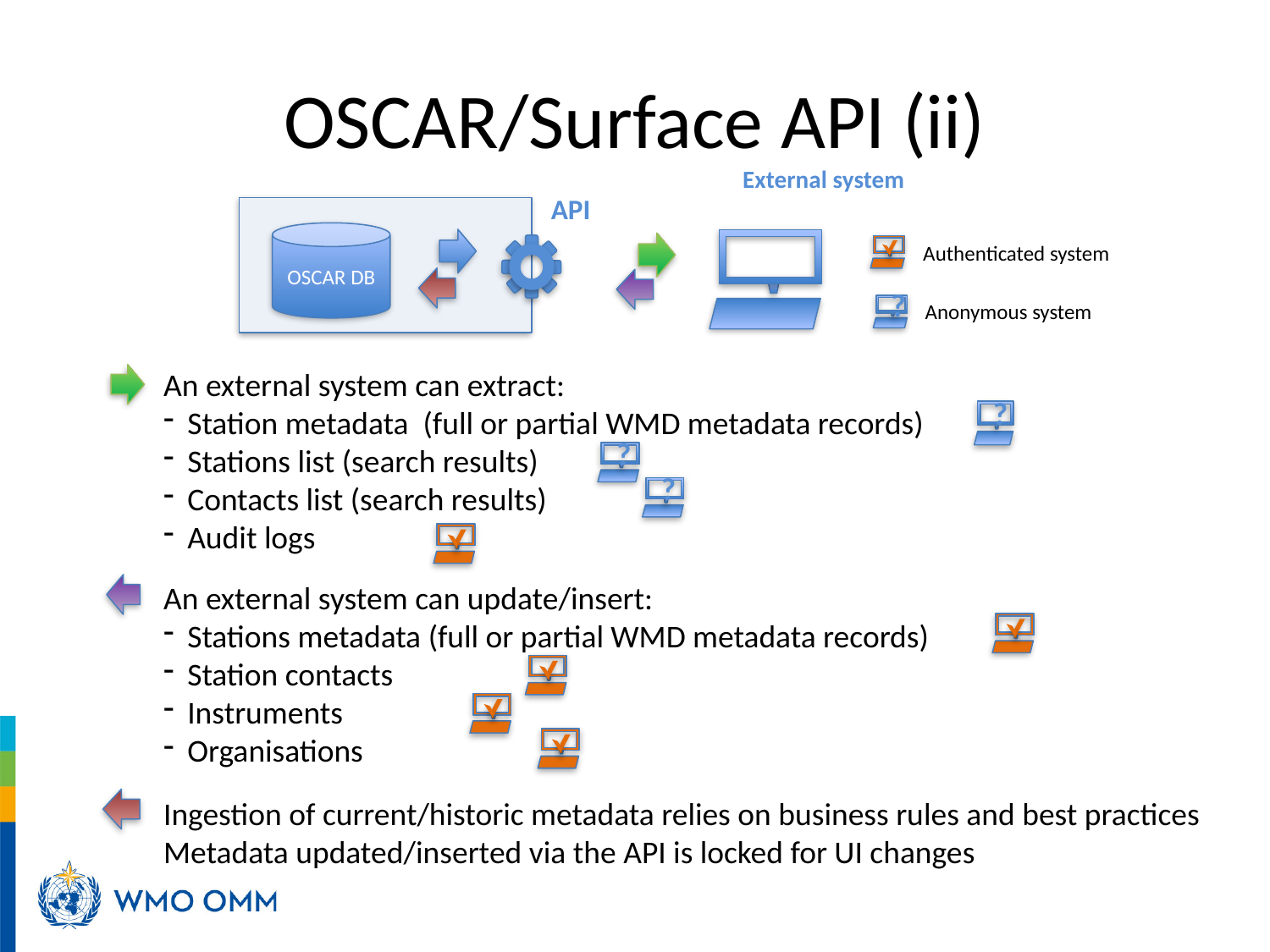

# OSCAR/Surface API (ii)
External system
API

OSCAR DB

Authenticated system

Anonymous system
?

An external system can extract:
Station metadata  (full or partial WMD metadata records)
Stations list (search results)
Contacts list (search results)
Audit logs

An external system can update/insert:
Stations metadata (full or partial WMD metadata records)
Station contacts
Instruments
Organisations

Ingestion of current/historic metadata relies on business rules and best practices
Metadata updated/inserted via the API is locked for UI changes

?

?

?